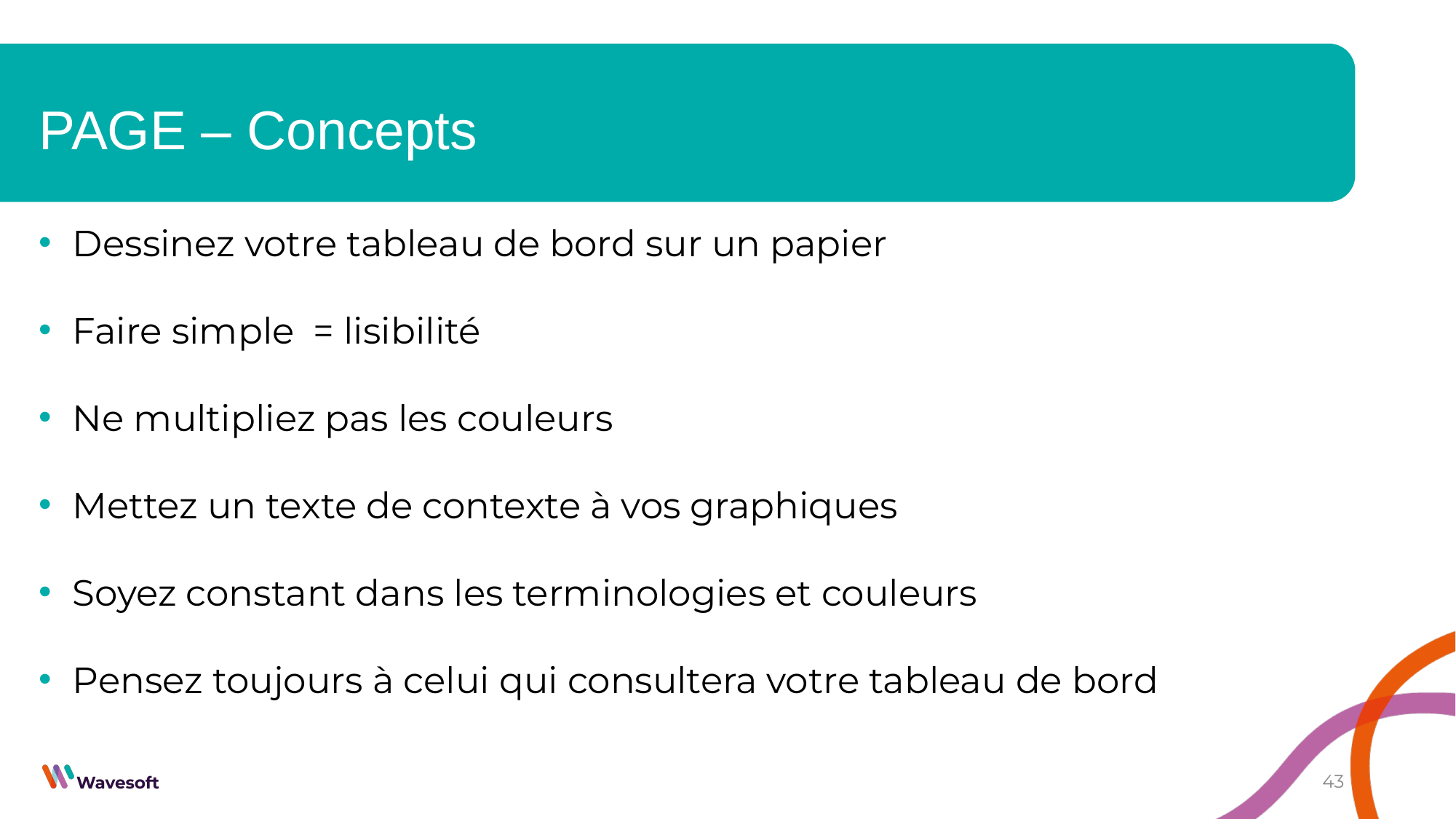

# PAGE – Concepts
Dessinez votre tableau de bord sur un papier

Faire simple  = lisibilité

Ne multipliez pas les couleurs

Mettez un texte de contexte à vos graphiques

Soyez constant dans les terminologies et couleurs

Pensez toujours à celui qui consultera votre tableau de bord

43